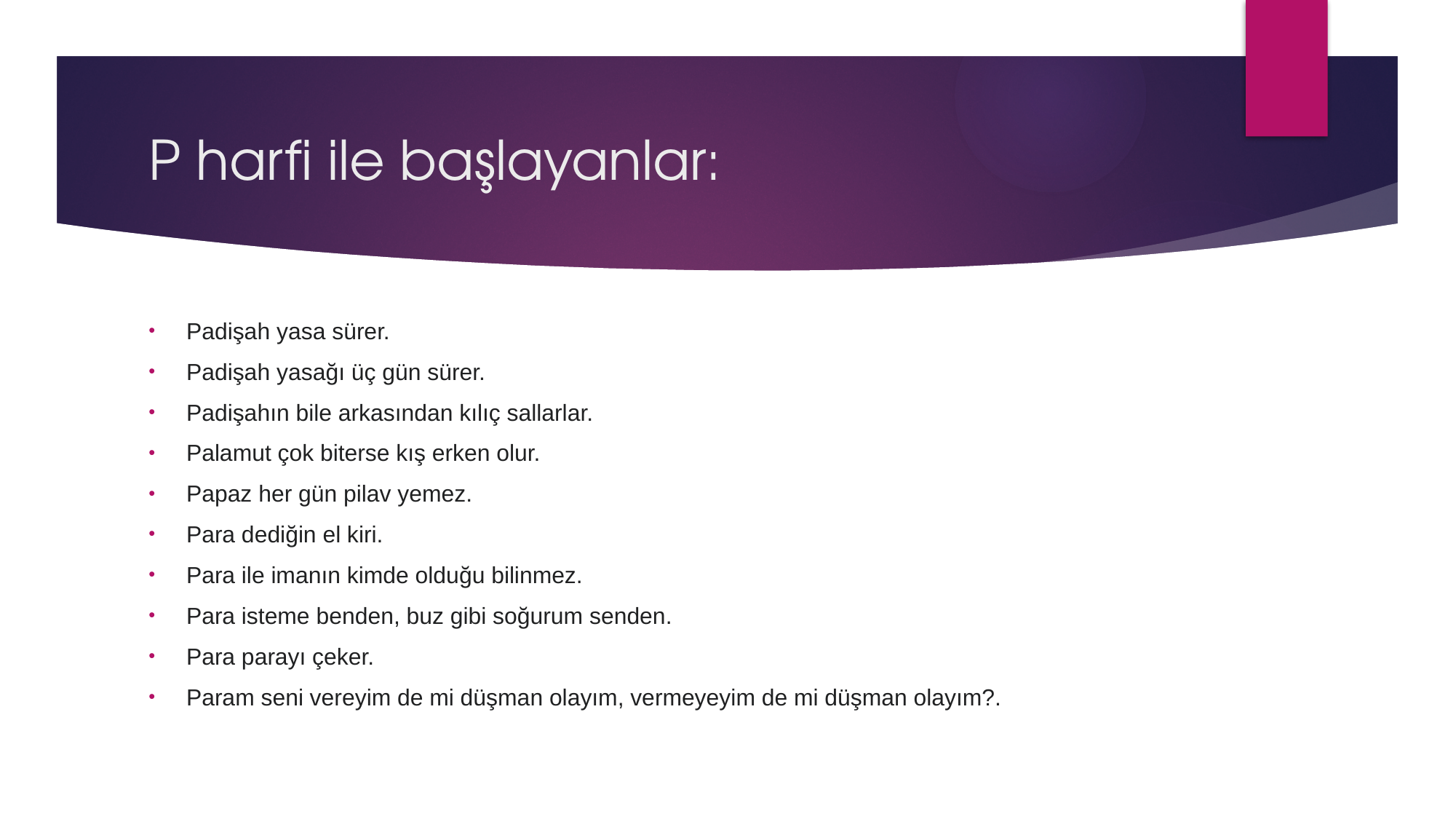

# P harfi ile başlayanlar:
Padişah yasa sürer.
Padişah yasağı üç gün sürer.
Padişahın bile arkasından kılıç sallarlar.
Palamut çok biterse kış erken olur.
Papaz her gün pilav yemez.
Para dediğin el kiri.
Para ile imanın kimde olduğu bilinmez.
Para isteme benden, buz gibi soğurum senden.
Para parayı çeker.
Param seni vereyim de mi düşman olayım, vermeyeyim de mi düşman olayım?.